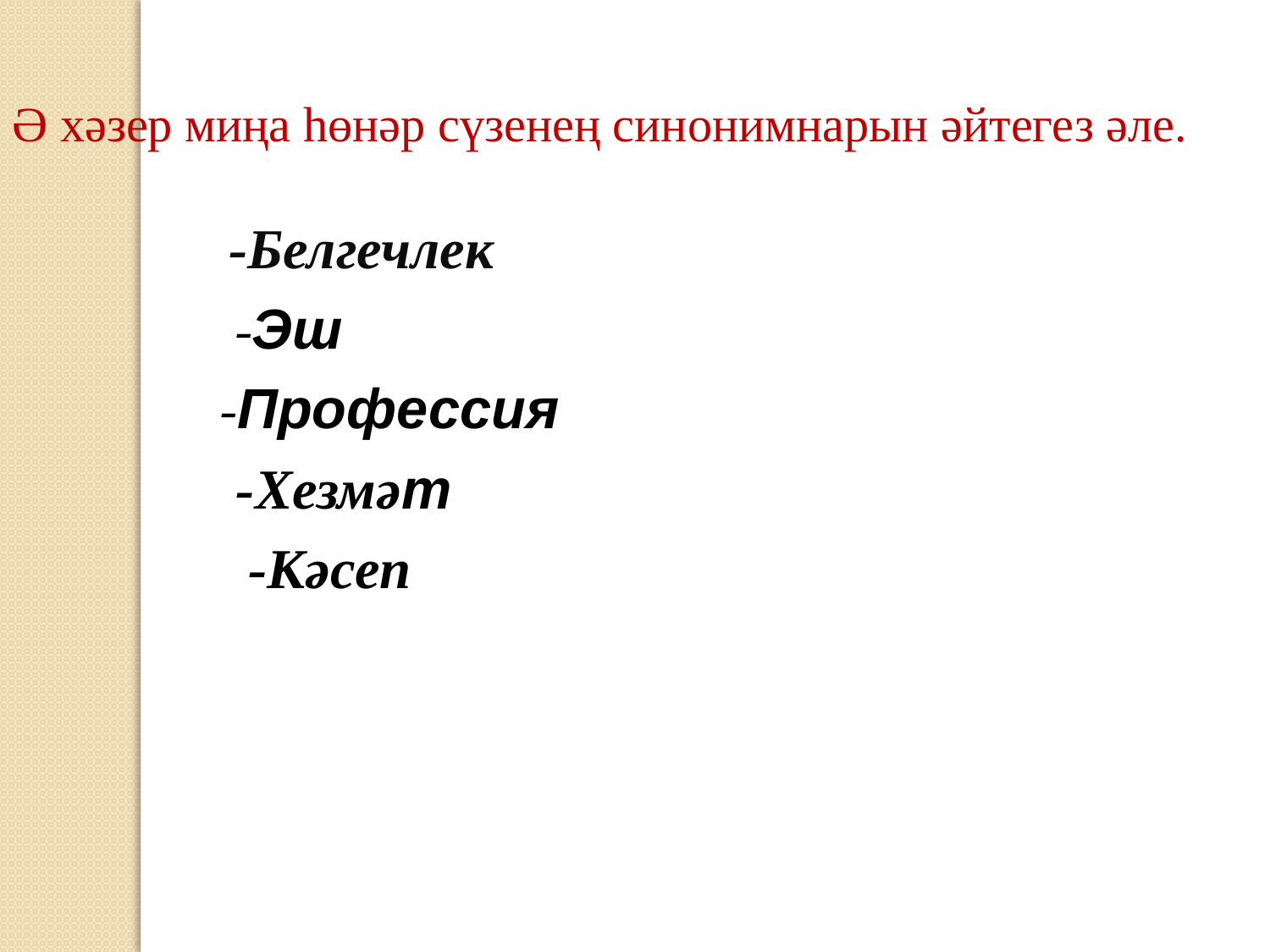

Ә хәзер миңа һөнәр сүзенең синонимнарын әйтегез әле.
-Белгечлек
-Эш
-Профессия
-Хезмәт
-Кәсеп